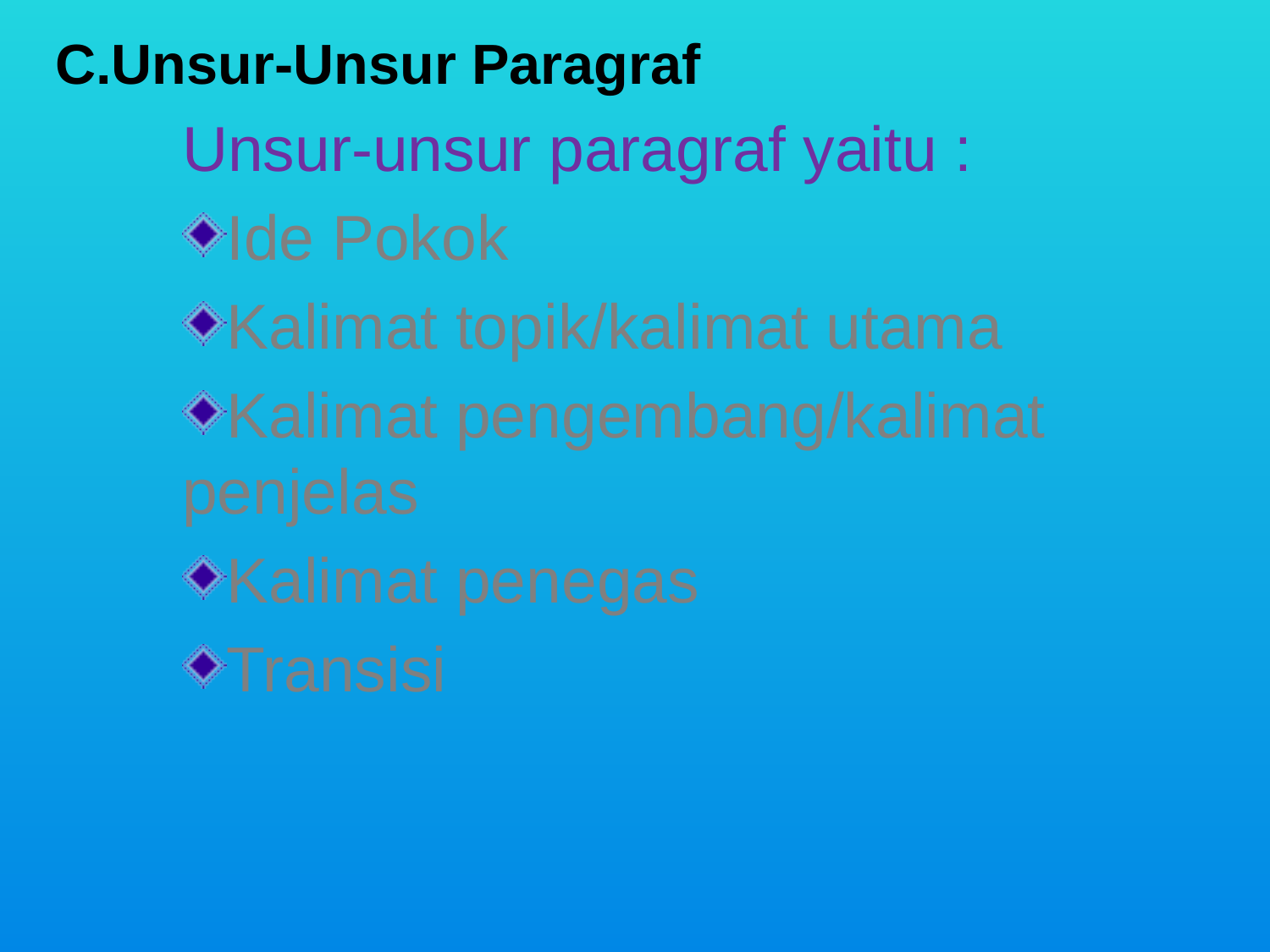

C.Unsur-Unsur Paragraf
	Unsur-unsur paragraf yaitu :
Ide Pokok
Kalimat topik/kalimat utama
Kalimat pengembang/kalimat penjelas
Kalimat penegas
Transisi